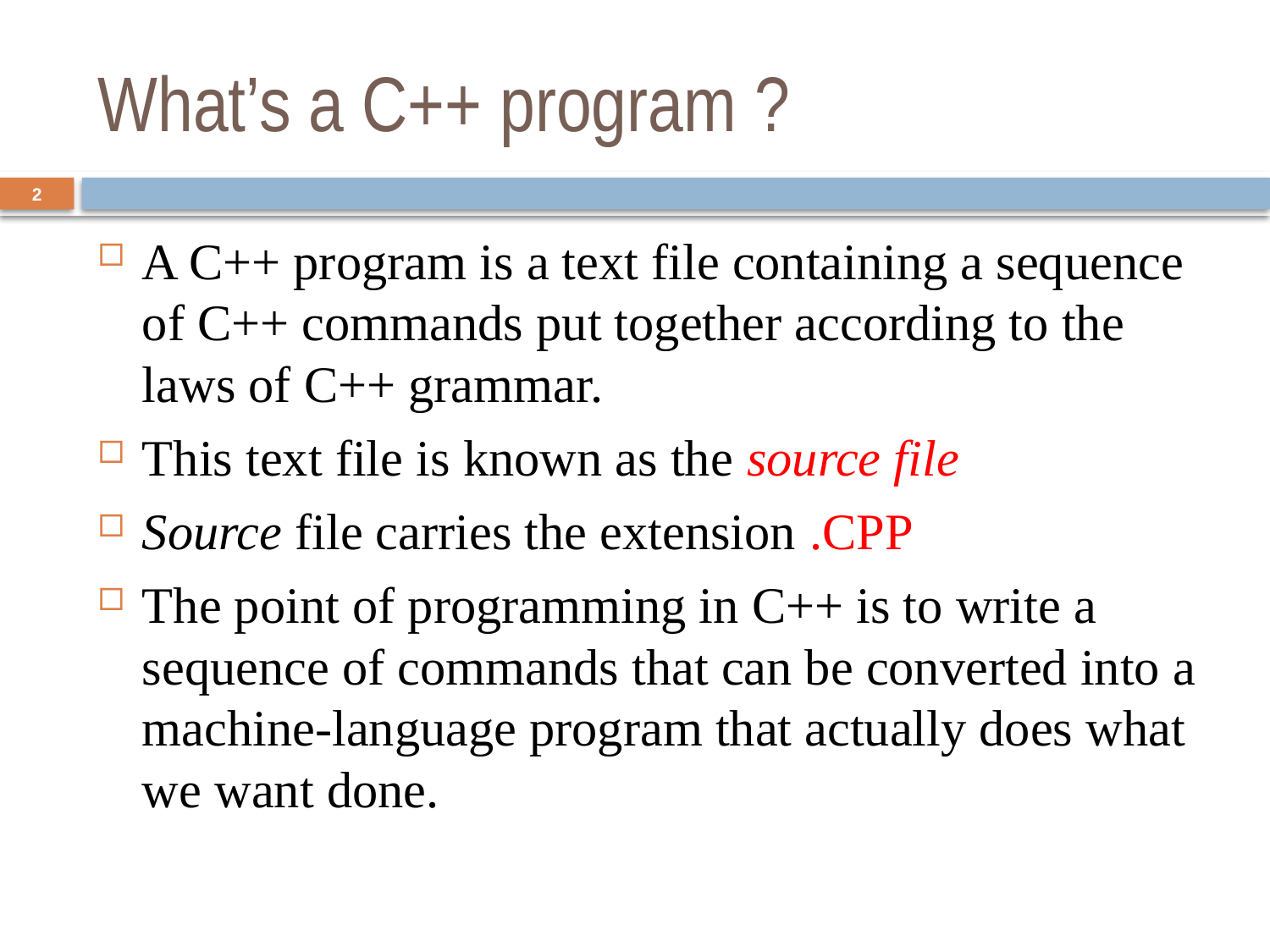

# What’s a C++ program ?
2
A C++ program is a text file containing a sequence of C++ commands put together according to the laws of C++ grammar.
This text file is known as the source file
Source file carries the extension .CPP
The point of programming in C++ is to write a sequence of commands that can be converted into a machine-language program that actually does what we want done.